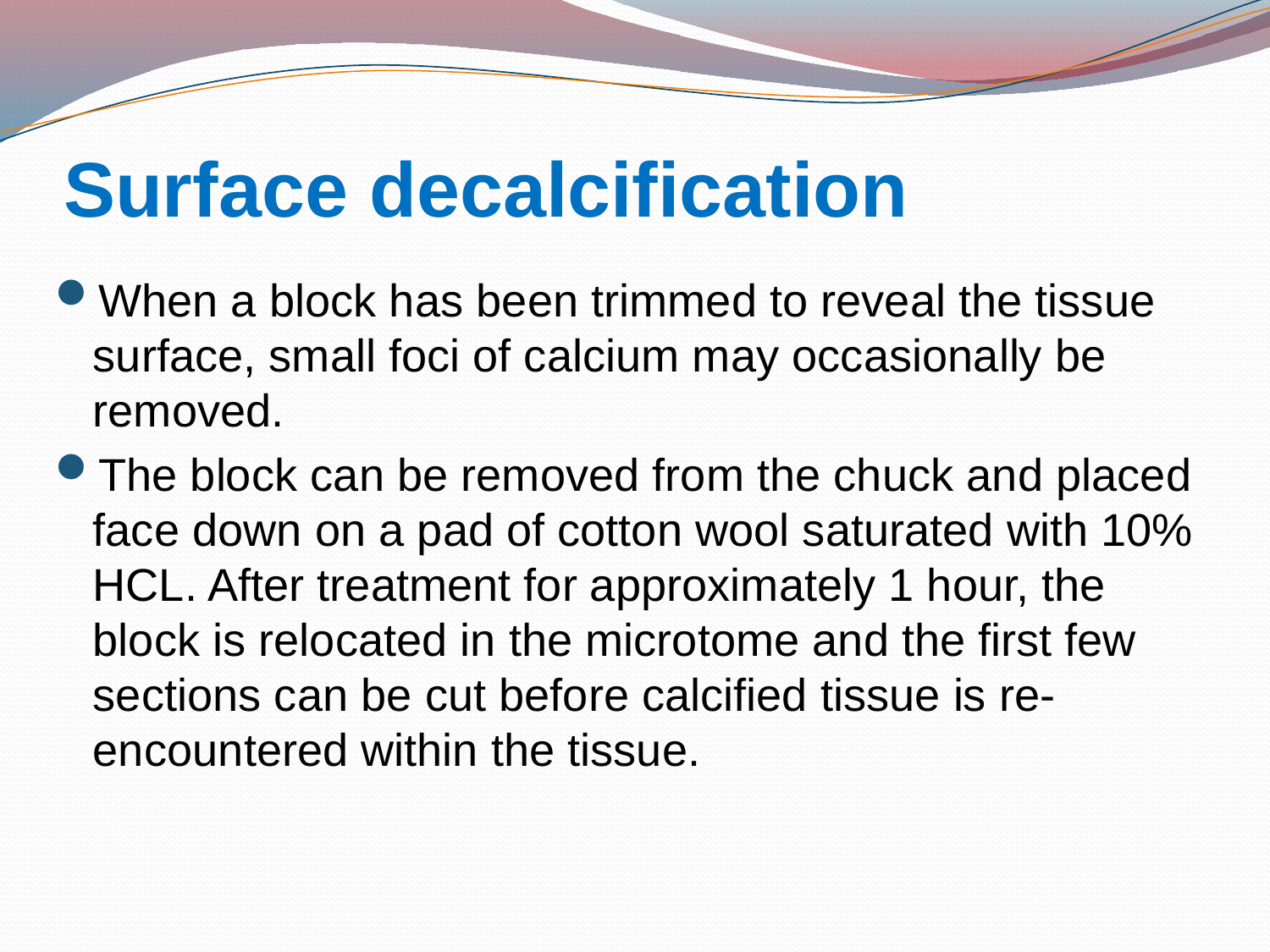

# Surface decalcification
When a block has been trimmed to reveal the tissue surface, small foci of calcium may occasionally be removed.
The block can be removed from the chuck and placed face down on a pad of cotton wool saturated with 10% HCL. After treatment for approximately 1 hour, the block is relocated in the microtome and the first few sections can be cut before calcified tissue is re-encountered within the tissue.